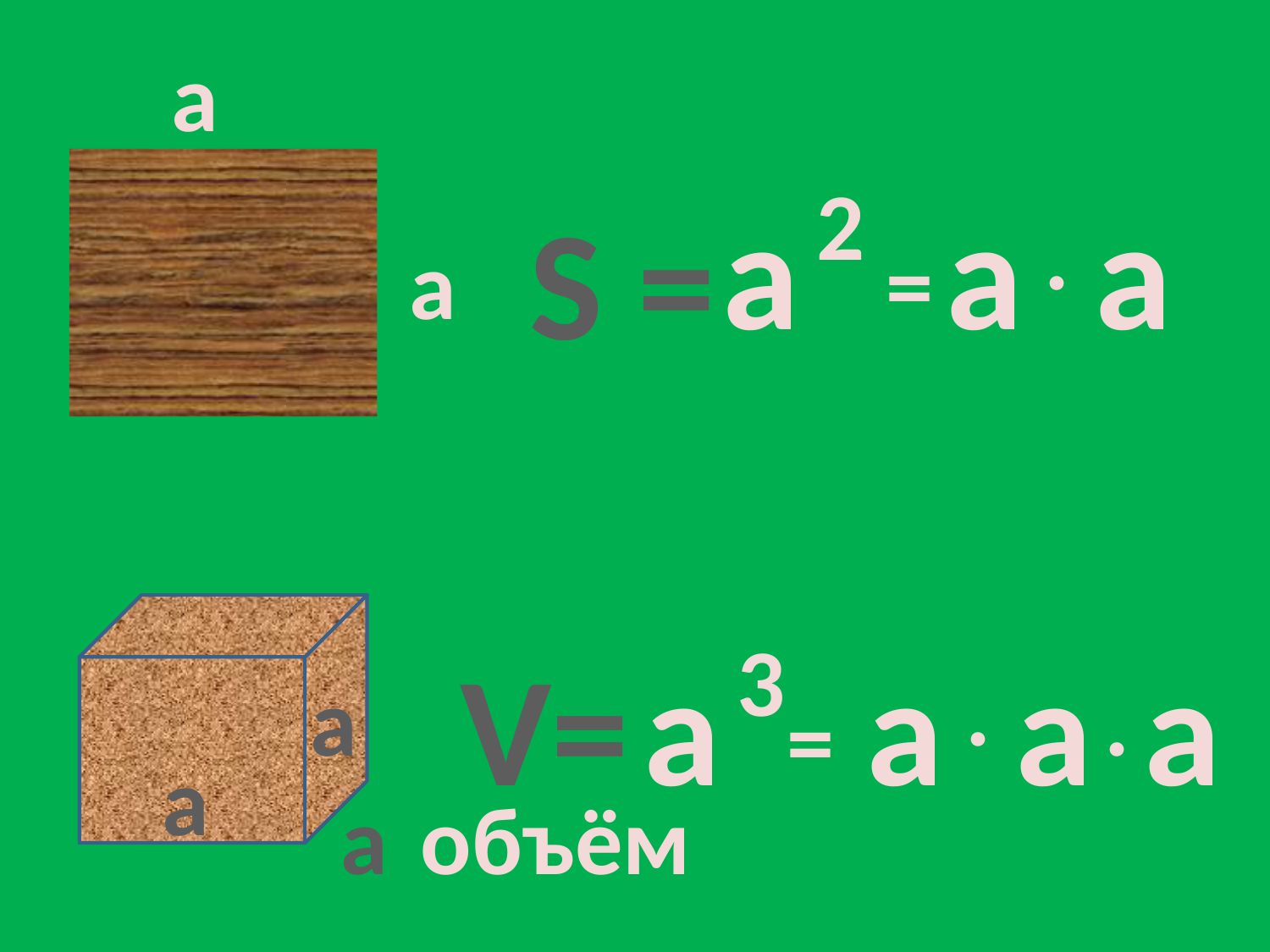

а

2
а
а
а
S =
.
а
=

3
V=
а
а
а
а
.
а
.
=
а
а
объём